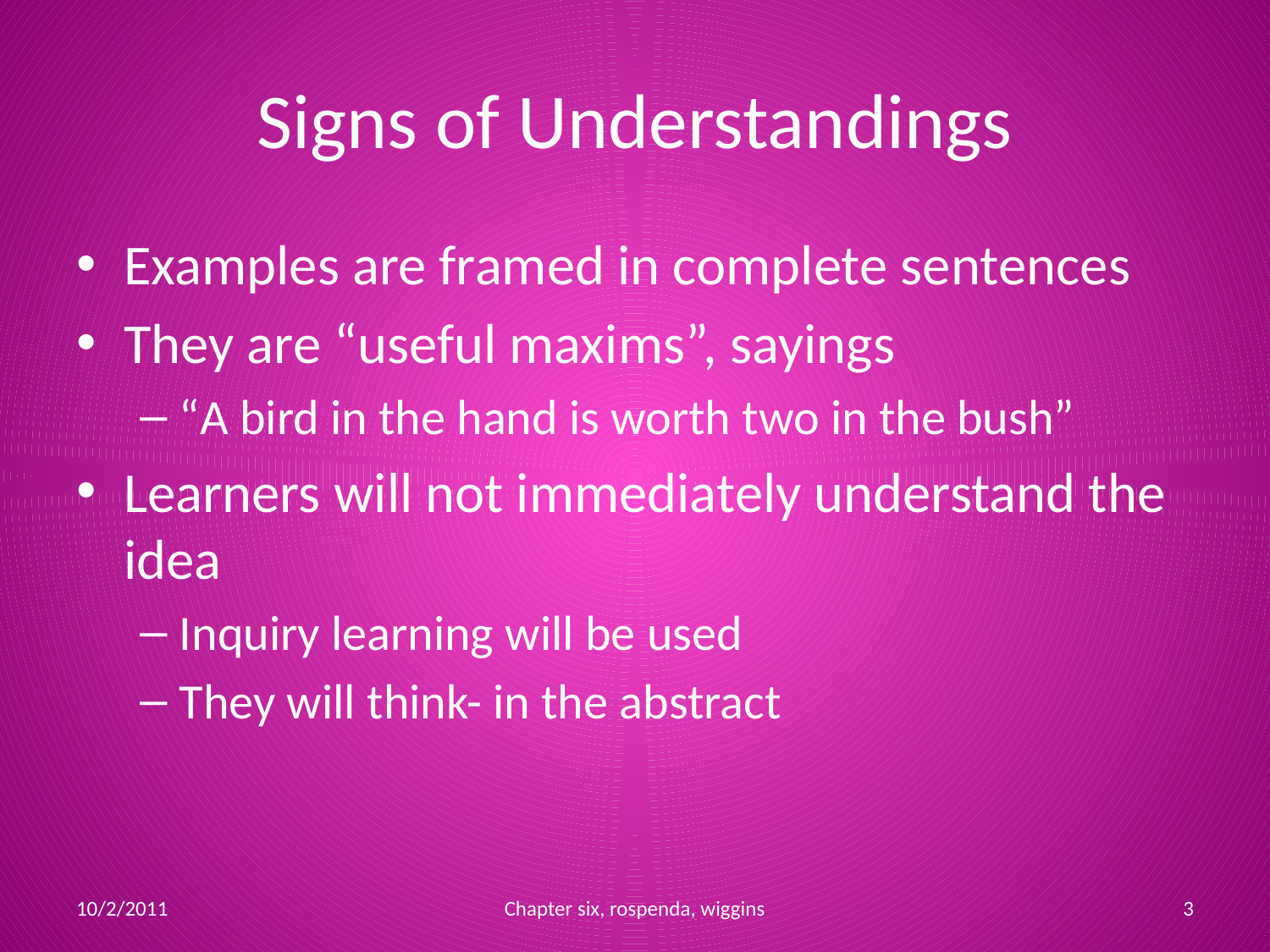

# Signs of Understandings
Examples are framed in complete sentences
They are “useful maxims”, sayings
“A bird in the hand is worth two in the bush”
Learners will not immediately understand the idea
Inquiry learning will be used
They will think- in the abstract
10/2/2011
Chapter six, rospenda, wiggins
3